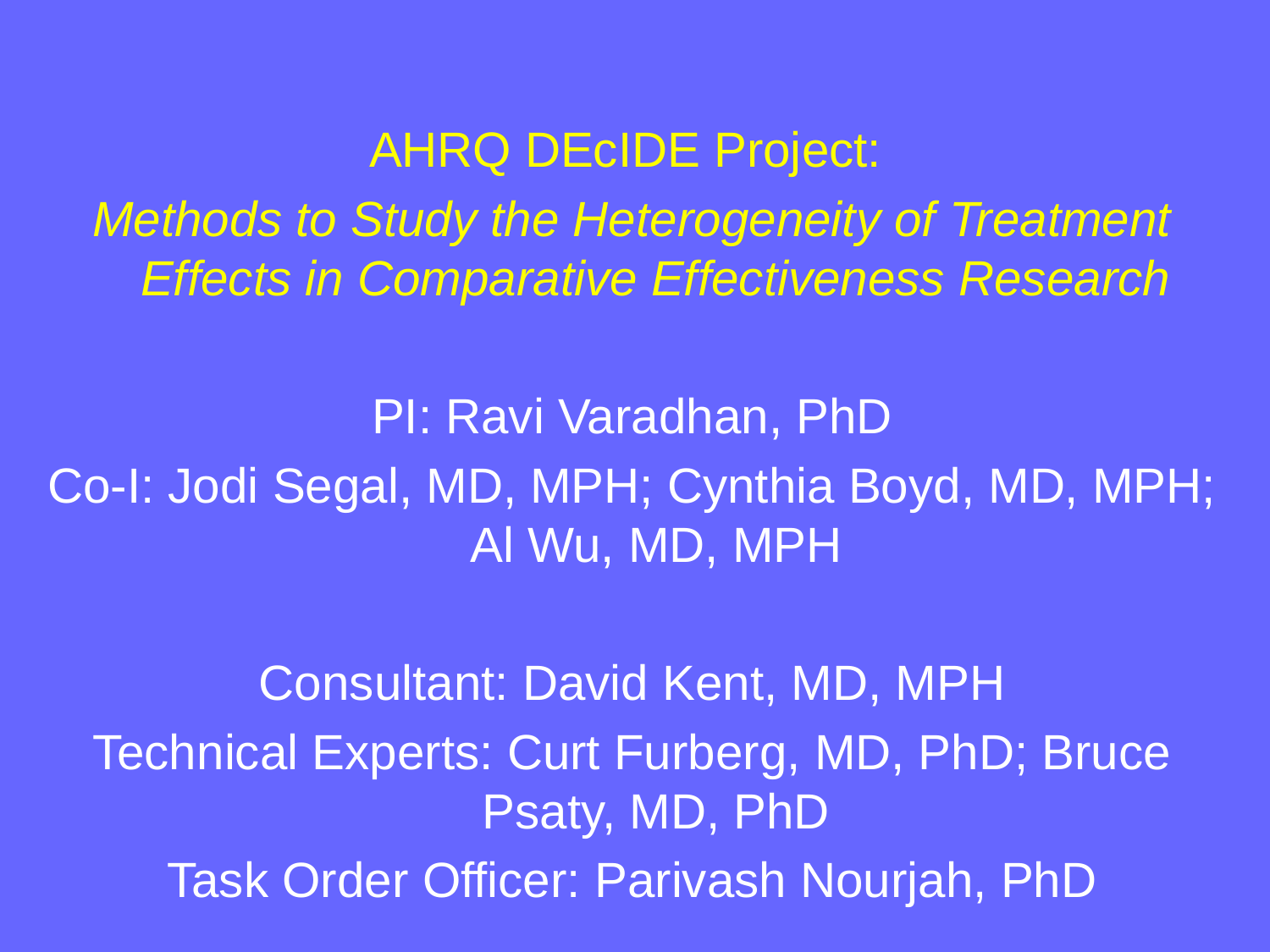

AHRQ DEcIDE Project:
Methods to Study the Heterogeneity of Treatment Effects in Comparative Effectiveness Research

PI: Ravi Varadhan, PhD
Co-I: Jodi Segal, MD, MPH; Cynthia Boyd, MD, MPH; Al Wu, MD, MPH

Consultant: David Kent, MD, MPH
Technical Experts: Curt Furberg, MD, PhD; Bruce Psaty, MD, PhD
Task Order Officer: Parivash Nourjah, PhD